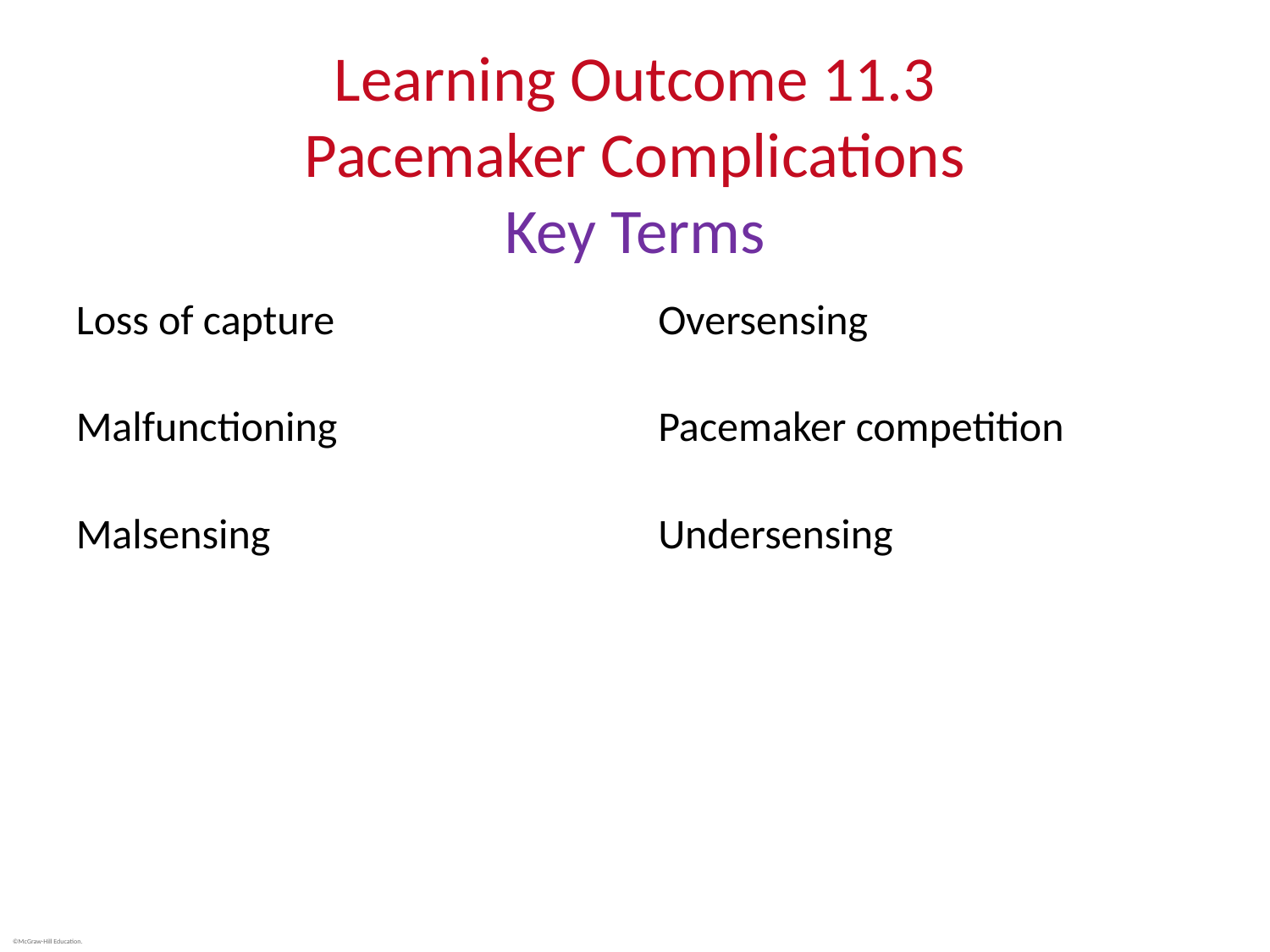

# Learning Outcome 11.3 Pacemaker Complications Key Terms
Loss of capture
Malfunctioning
Malsensing

Oversensing
Pacemaker competition
Undersensing